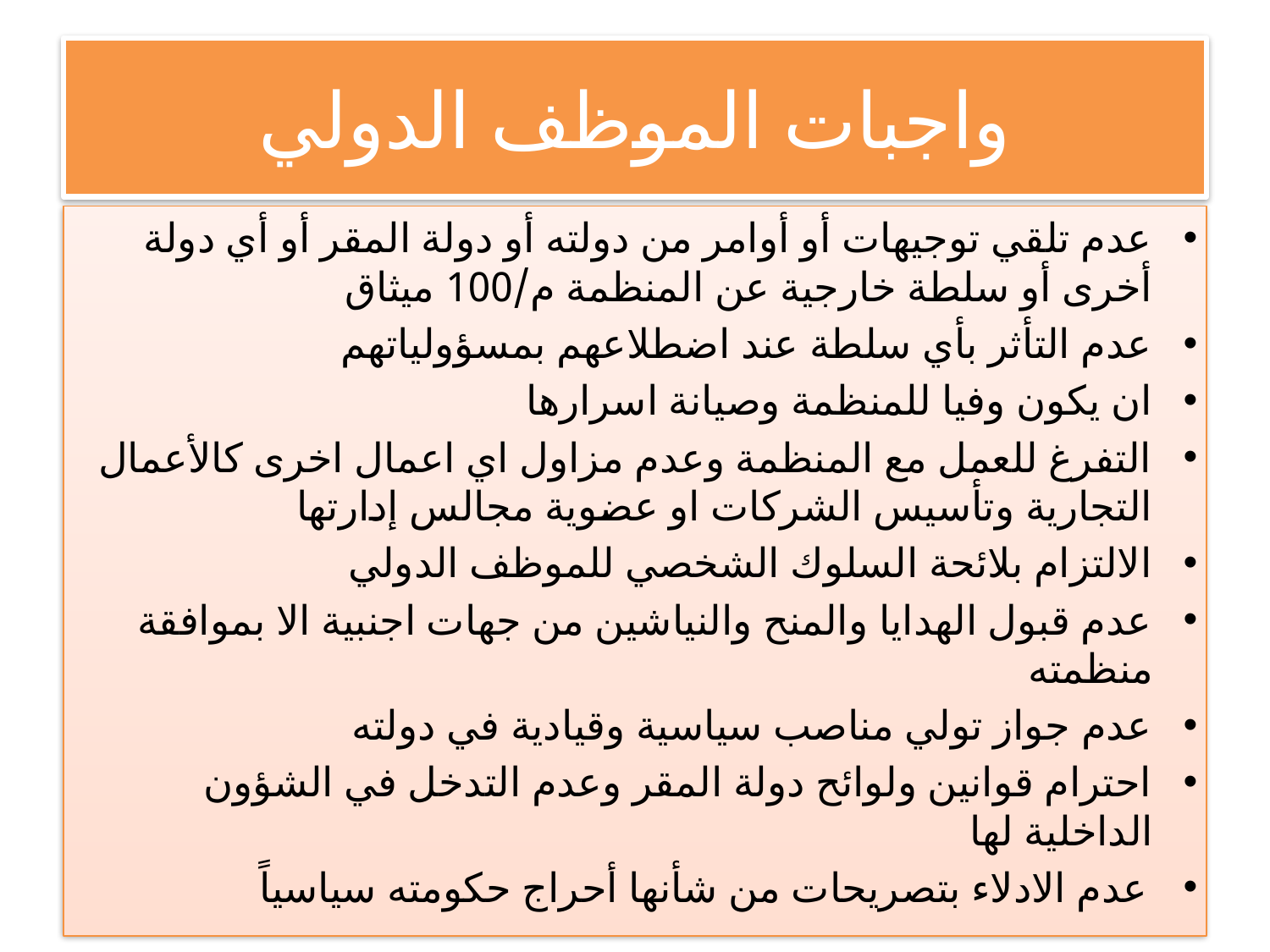

# واجبات الموظف الدولي
عدم تلقي توجيهات أو أوامر من دولته أو دولة المقر أو أي دولة أخرى أو سلطة خارجية عن المنظمة م/100 ميثاق
عدم التأثر بأي سلطة عند اضطلاعهم بمسؤولياتهم
ان يكون وفيا للمنظمة وصيانة اسرارها
التفرغ للعمل مع المنظمة وعدم مزاول اي اعمال اخرى كالأعمال التجارية وتأسيس الشركات او عضوية مجالس إدارتها
الالتزام بلائحة السلوك الشخصي للموظف الدولي
عدم قبول الهدايا والمنح والنياشين من جهات اجنبية الا بموافقة منظمته
عدم جواز تولي مناصب سياسية وقيادية في دولته
احترام قوانين ولوائح دولة المقر وعدم التدخل في الشؤون الداخلية لها
عدم الادلاء بتصريحات من شأنها أحراج حكومته سياسياً